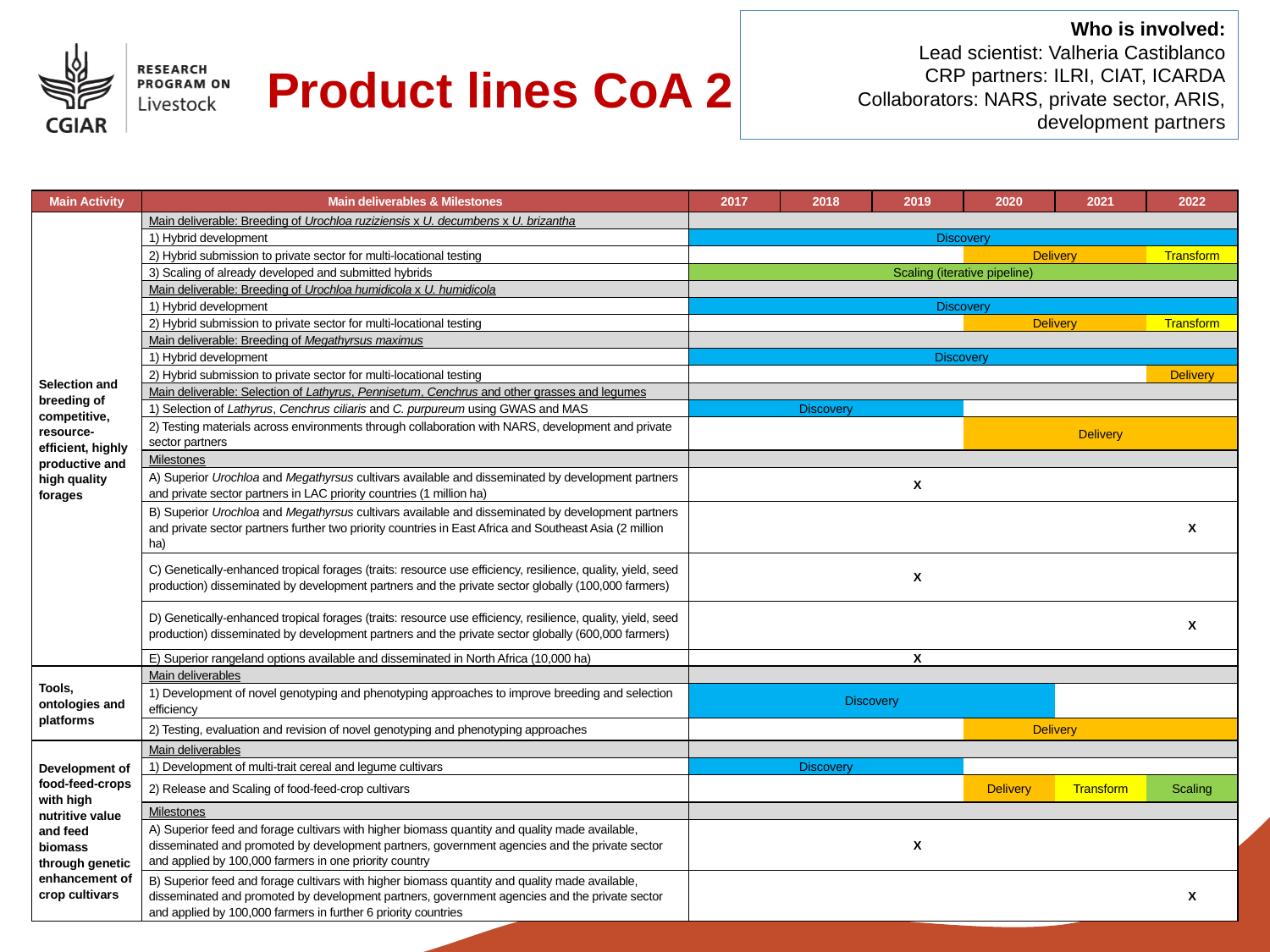

Who is involved:
Lead scientist: Valheria Castiblanco
CRP partners: ILRI, CIAT, ICARDA
Collaborators: NARS, private sector, ARIS, development partners
Product lines CoA 2
| Main Activity | Main deliverables & Milestones | 2017 | 2018 | 2019 | 2020 | 2021 | 2022 |
| --- | --- | --- | --- | --- | --- | --- | --- |
| Selection and breeding of competitive, resource-efficient, highly productive and high quality forages | Main deliverable: Breeding of Urochloa ruziziensis x U. decumbens x U. brizantha |  |  |  |  |  |  |
|  | 1) Hybrid development | Discovery |  |  |  |  |  |
|  | 2) Hybrid submission to private sector for multi-locational testing |  |  |  | Delivery |  | Transform |
|  | 3) Scaling of already developed and submitted hybrids | Scaling (iterative pipeline) |  |  |  |  |  |
|  | Main deliverable: Breeding of Urochloa humidicola x U. humidicola |  |  |  |  |  |  |
|  | 1) Hybrid development | Discovery |  |  |  |  |  |
|  | 2) Hybrid submission to private sector for multi-locational testing |  |  |  | Delivery |  | Transform |
|  | Main deliverable: Breeding of Megathyrsus maximus |  |  |  |  |  |  |
|  | 1) Hybrid development | Discovery |  |  |  |  |  |
|  | 2) Hybrid submission to private sector for multi-locational testing |  |  |  |  |  | Delivery |
|  | Main deliverable: Selection of Lathyrus, Pennisetum, Cenchrus and other grasses and legumes |  |  |  |  |  |  |
|  | 1) Selection of Lathyrus, Cenchrus ciliaris and C. purpureum using GWAS and MAS | Discovery |  |  |  |  |  |
|  | 2) Testing materials across environments through collaboration with NARS, development and private sector partners |  |  |  | Delivery |  |  |
|  | Milestones |  |  |  |  |  |  |
|  | A) Superior Urochloa and Megathyrsus cultivars available and disseminated by development partners and private sector partners in LAC priority countries (1 million ha) |  |  | X |  |  |  |
|  | B) Superior Urochloa and Megathyrsus cultivars available and disseminated by development partners and private sector partners further two priority countries in East Africa and Southeast Asia (2 million ha) |  |  |  |  |  | X |
|  | C) Genetically-enhanced tropical forages (traits: resource use efficiency, resilience, quality, yield, seed production) disseminated by development partners and the private sector globally (100,000 farmers) |  |  | X |  |  |  |
|  | D) Genetically-enhanced tropical forages (traits: resource use efficiency, resilience, quality, yield, seed production) disseminated by development partners and the private sector globally (600,000 farmers) |  |  |  |  |  | X |
|  | E) Superior rangeland options available and disseminated in North Africa (10,000 ha) |  |  | X |  |  |  |
| Tools, ontologies and platforms | Main deliverables |  |  |  |  |  |  |
|  | 1) Development of novel genotyping and phenotyping approaches to improve breeding and selection efficiency | Discovery |  |  |  |  |  |
|  | 2) Testing, evaluation and revision of novel genotyping and phenotyping approaches |  |  |  | Delivery |  |  |
| Development of food-feed-crops with high nutritive value and feed biomass through genetic enhancement of crop cultivars | Main deliverables |  |  |  |  |  |  |
|  | 1) Development of multi-trait cereal and legume cultivars | Discovery |  |  |  |  |  |
|  | 2) Release and Scaling of food-feed-crop cultivars |  |  |  | Delivery | Transform | Scaling |
|  | Milestones |  |  |  |  |  |  |
|  | A) Superior feed and forage cultivars with higher biomass quantity and quality made available, disseminated and promoted by development partners, government agencies and the private sector and applied by 100,000 farmers in one priority country |  |  | X |  |  |  |
|  | B) Superior feed and forage cultivars with higher biomass quantity and quality made available, disseminated and promoted by development partners, government agencies and the private sector and applied by 100,000 farmers in further 6 priority countries |  |  |  |  |  | X |